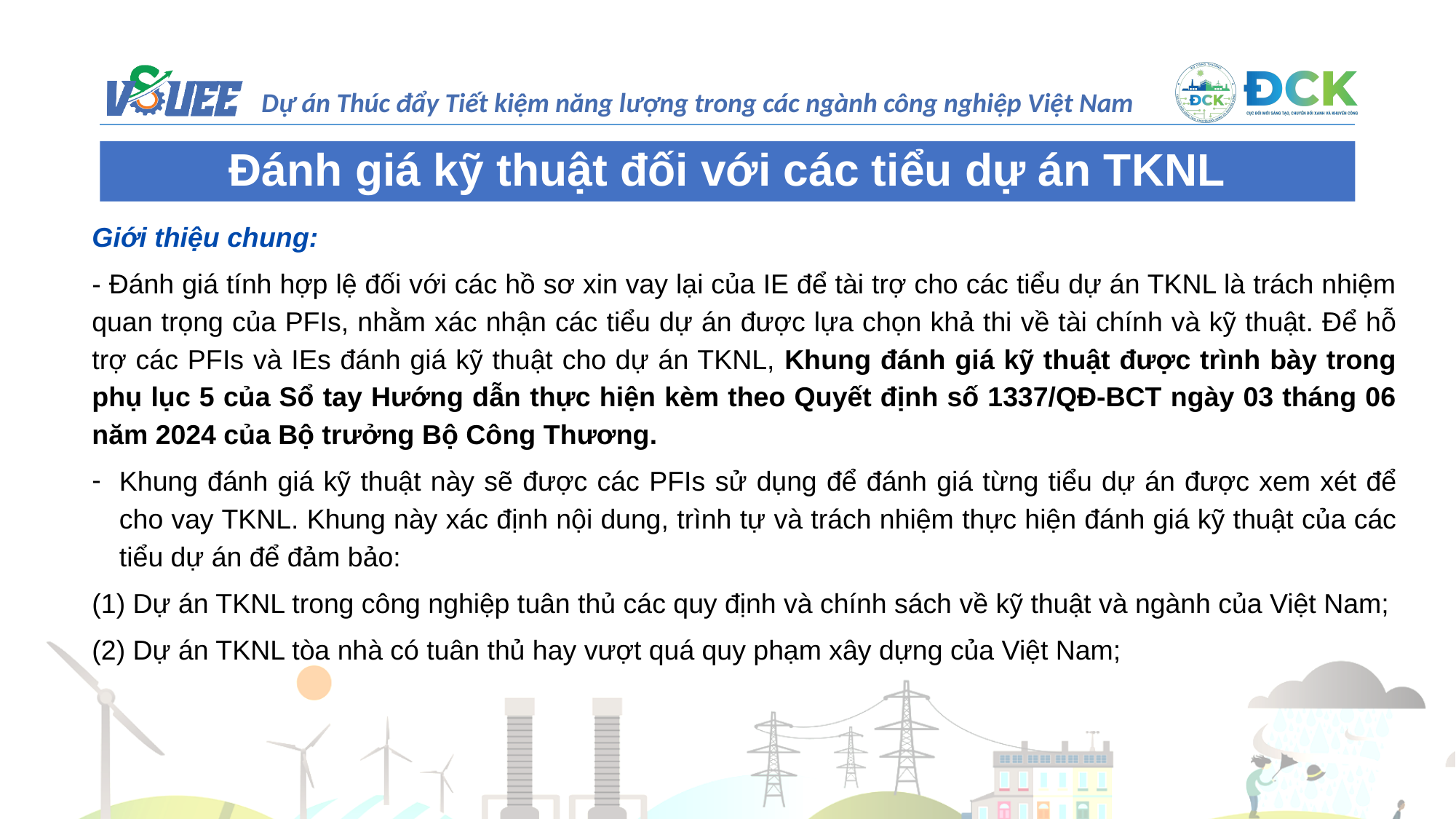

Đánh giá kỹ thuật đối với các tiểu dự án TKNL
Giới thiệu chung:
- Đánh giá tính hợp lệ đối với các hồ sơ xin vay lại của IE để tài trợ cho các tiểu dự án TKNL là trách nhiệm quan trọng của PFIs, nhằm xác nhận các tiểu dự án được lựa chọn khả thi về tài chính và kỹ thuật. Để hỗ trợ các PFIs và IEs đánh giá kỹ thuật cho dự án TKNL, Khung đánh giá kỹ thuật được trình bày trong phụ lục 5 của Sổ tay Hướng dẫn thực hiện kèm theo Quyết định số 1337/QĐ-BCT ngày 03 tháng 06 năm 2024 của Bộ trưởng Bộ Công Thương.
Khung đánh giá kỹ thuật này sẽ được các PFIs sử dụng để đánh giá từng tiểu dự án được xem xét để cho vay TKNL. Khung này xác định nội dung, trình tự và trách nhiệm thực hiện đánh giá kỹ thuật của các tiểu dự án để đảm bảo:
Dự án TKNL trong công nghiệp tuân thủ các quy định và chính sách về kỹ thuật và ngành của Việt Nam;
Dự án TKNL tòa nhà có tuân thủ hay vượt quá quy phạm xây dựng của Việt Nam;